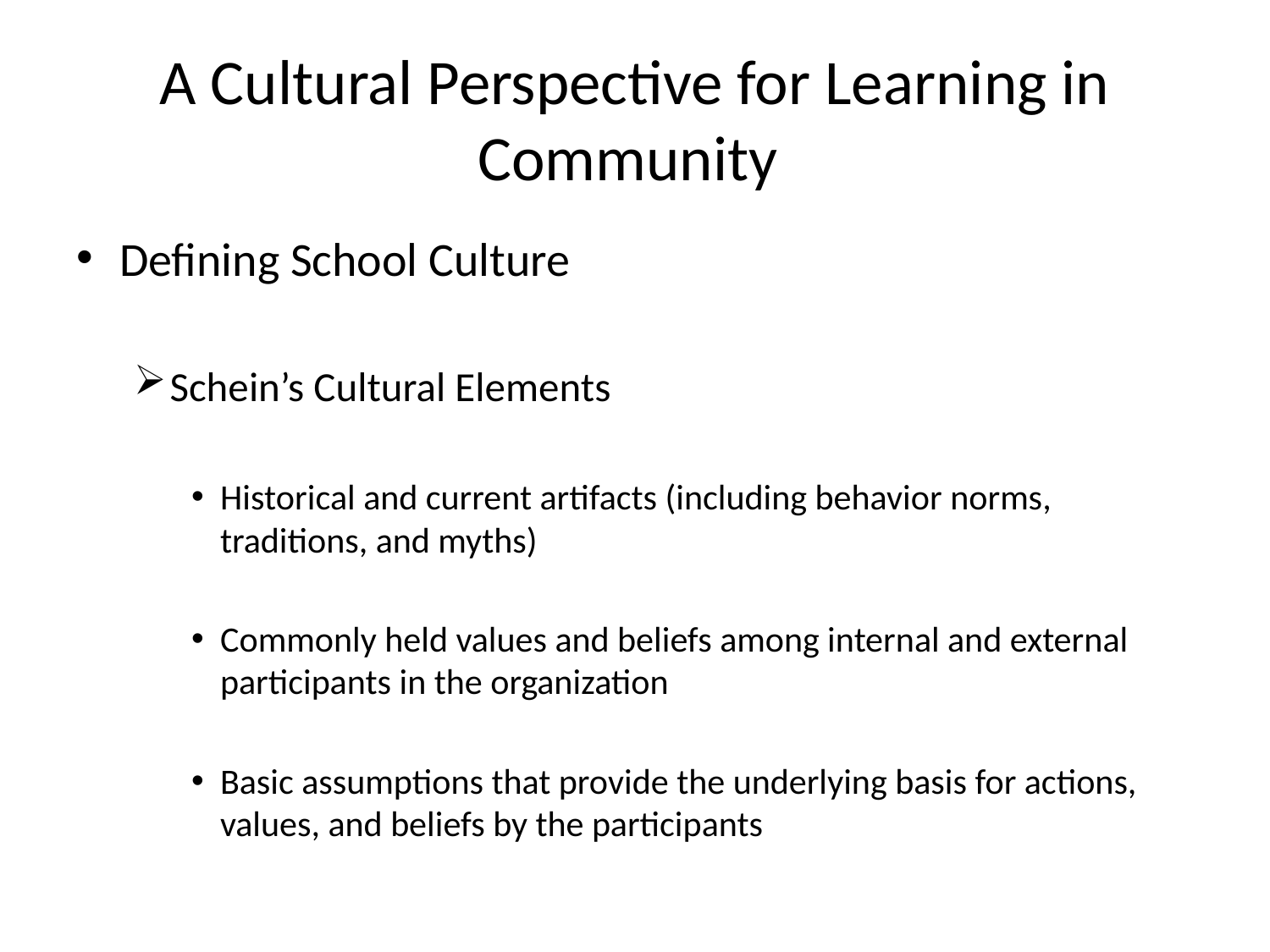

# A Cultural Perspective for Learning in Community
Defining School Culture

Schein’s Cultural Elements

Historical and current artifacts (including behavior norms, traditions, and myths)

Commonly held values and beliefs among internal and external participants in the organization

Basic assumptions that provide the underlying basis for actions, values, and beliefs by the participants